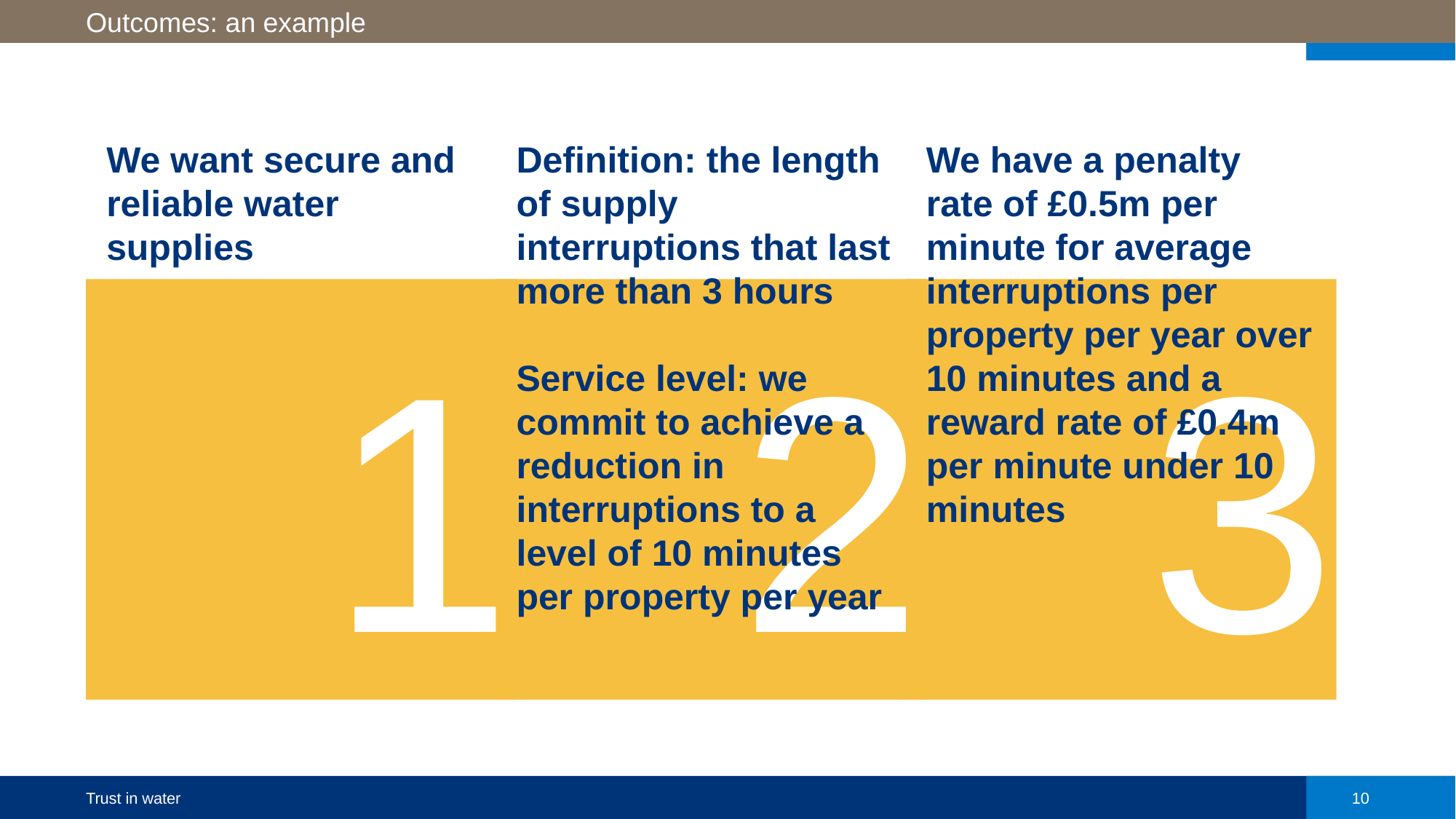

Outcomes: an example

1
We want secure and reliable water supplies

2
Definition: the length of supply interruptions that last more than 3 hours

Service level: we commit to achieve a reduction in interruptions to a level of 10 minutes per property per year

3
We have a penalty rate of £0.5m per minute for average interruptions per property per year over 10 minutes and a reward rate of £0.4m per minute under 10 minutes